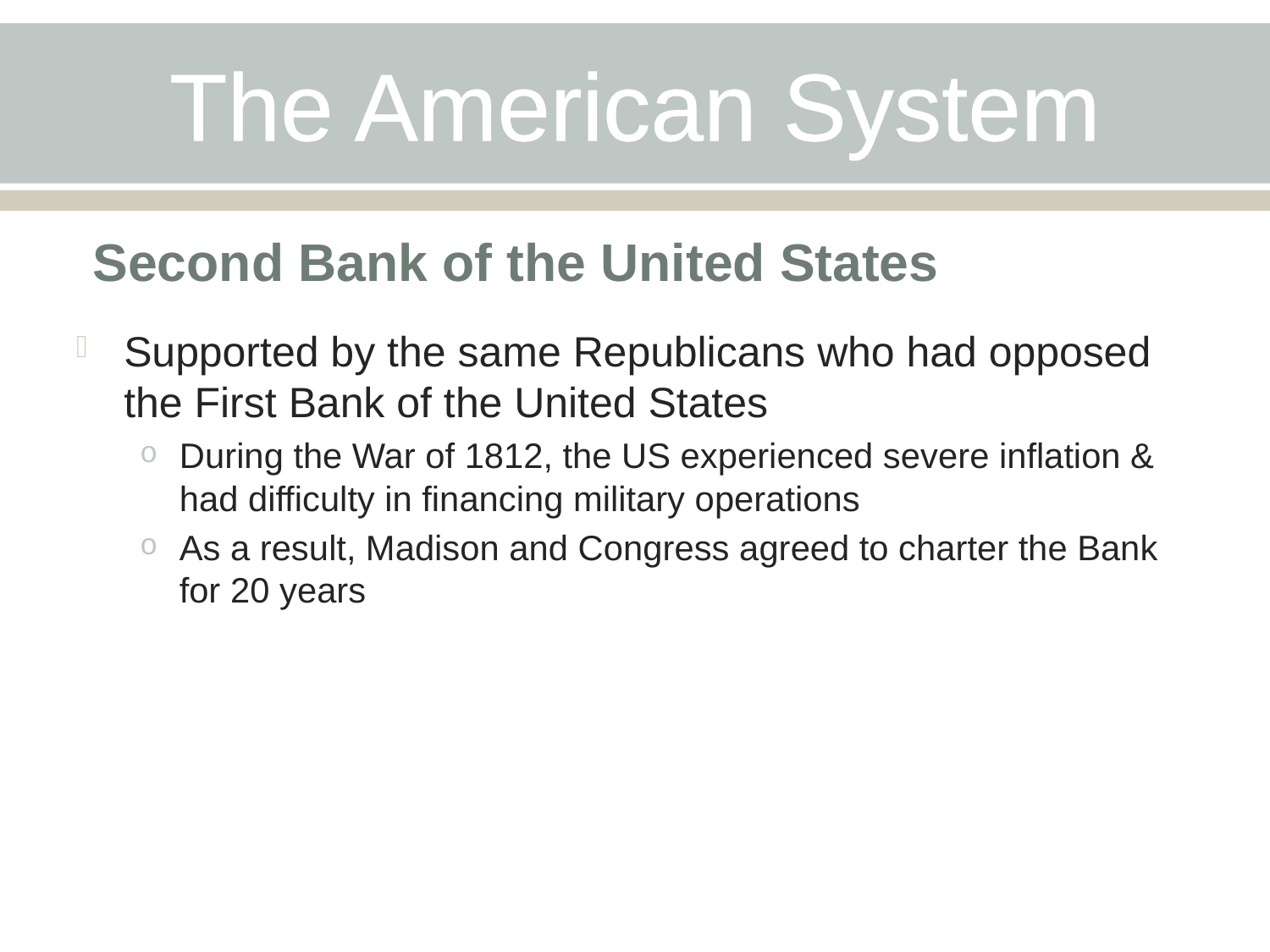

# The American System
Second Bank of the United States

Supported by the same Republicans who had opposed the First Bank of the United States
During the War of 1812, the US experienced severe inflation & had difficulty in financing military operations
As a result, Madison and Congress agreed to charter the Bank for 20 years